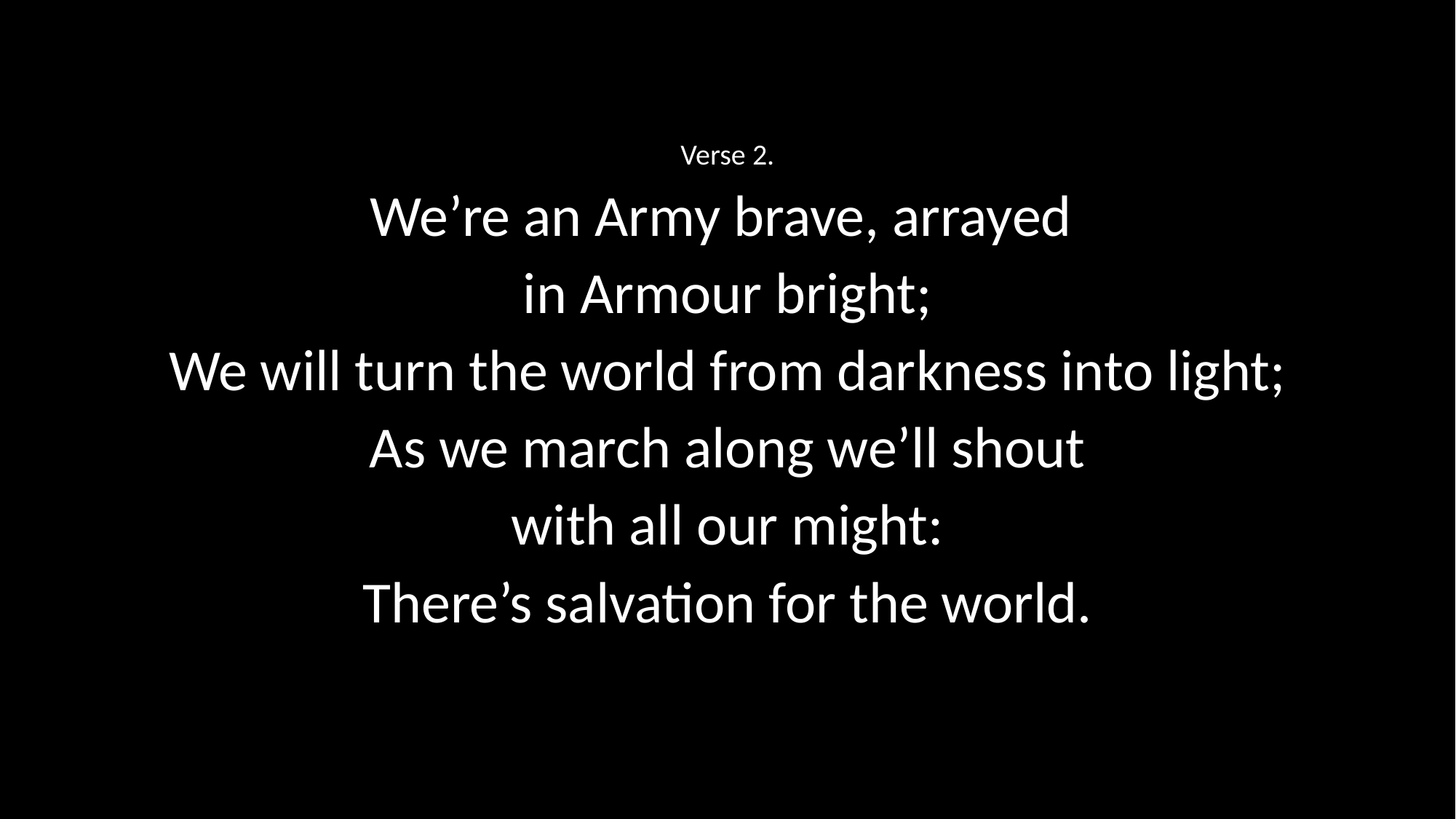

Verse 2.
We’re an Army brave, arrayed
in Armour bright;
We will turn the world from darkness into light;
As we march along we’ll shout
with all our might:
There’s salvation for the world.